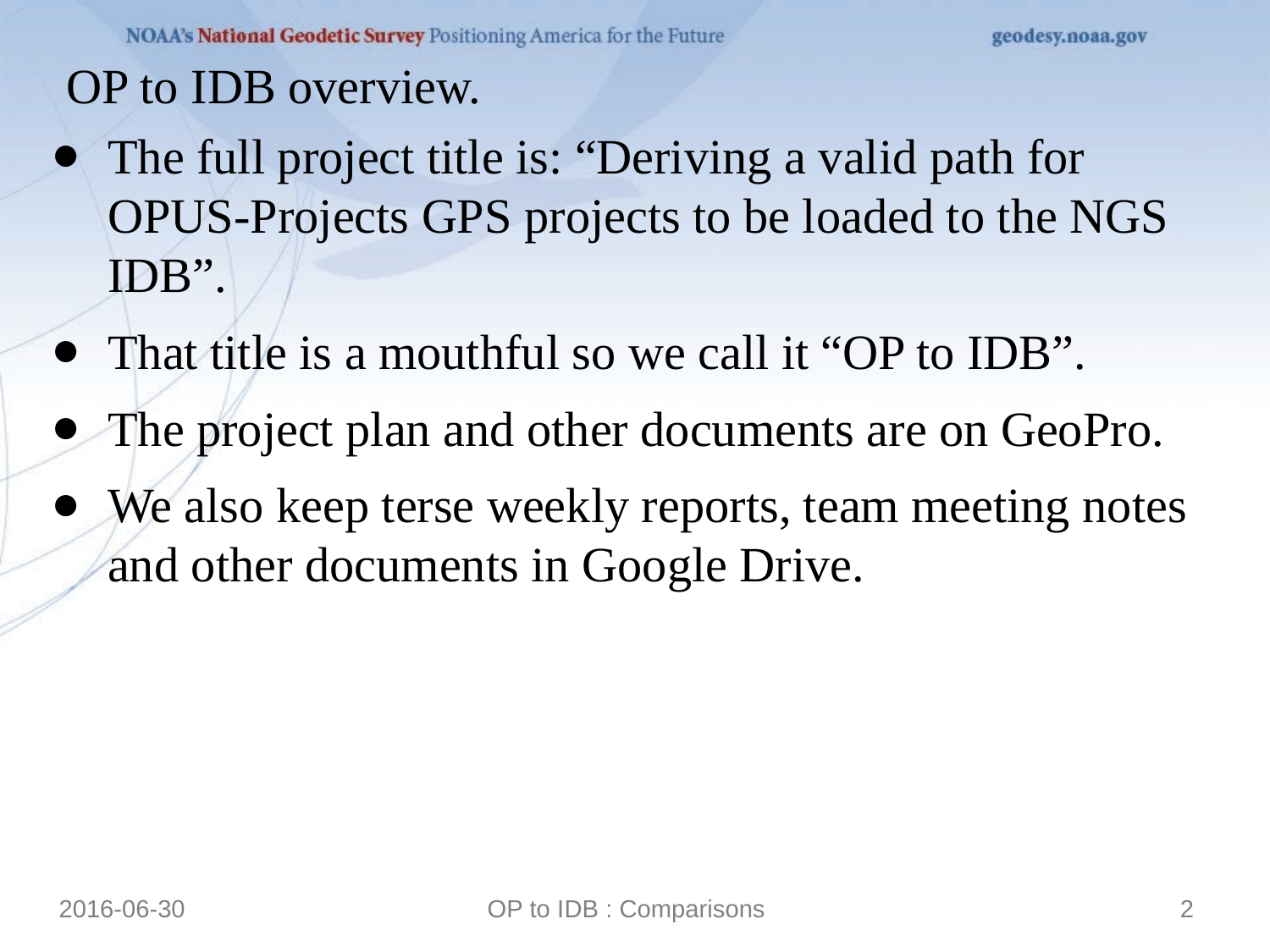

OP to IDB overview.
The full project title is: “Deriving a valid path for OPUS-Projects GPS projects to be loaded to the NGS IDB”.
That title is a mouthful so we call it “OP to IDB”.
The project plan and other documents are on GeoPro.
We also keep terse weekly reports, team meeting notes and other documents in Google Drive.
2016-06-30
OP to IDB : Comparisons
2